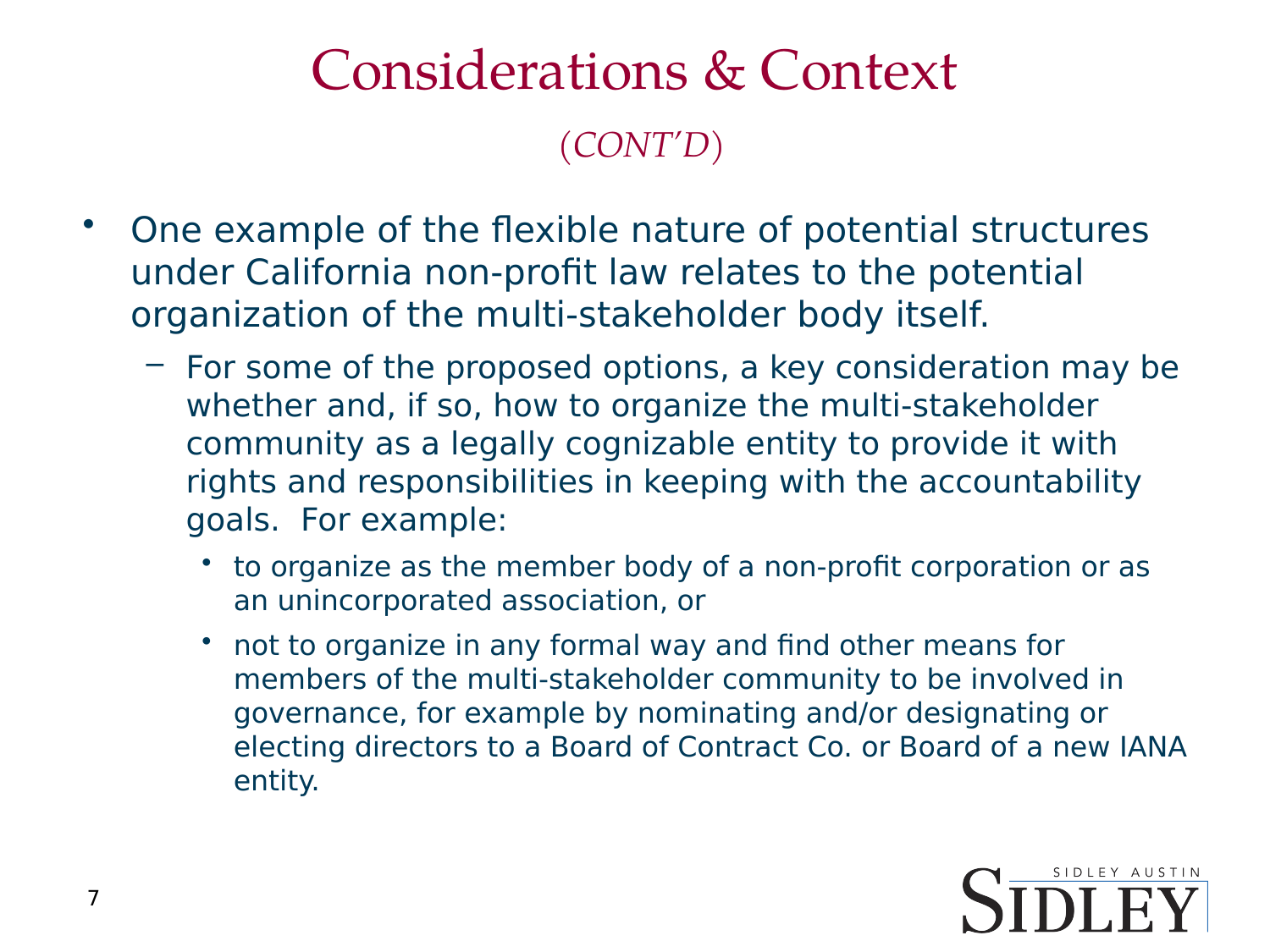

# Considerations & Context (CONT’D)
One example of the flexible nature of potential structures under California non-profit law relates to the potential organization of the multi-stakeholder body itself.
For some of the proposed options, a key consideration may be whether and, if so, how to organize the multi-stakeholder community as a legally cognizable entity to provide it with rights and responsibilities in keeping with the accountability goals.  For example:
to organize as the member body of a non-profit corporation or as an unincorporated association, or
not to organize in any formal way and find other means for members of the multi-stakeholder community to be involved in governance, for example by nominating and/or designating or electing directors to a Board of Contract Co. or Board of a new IANA entity.
7